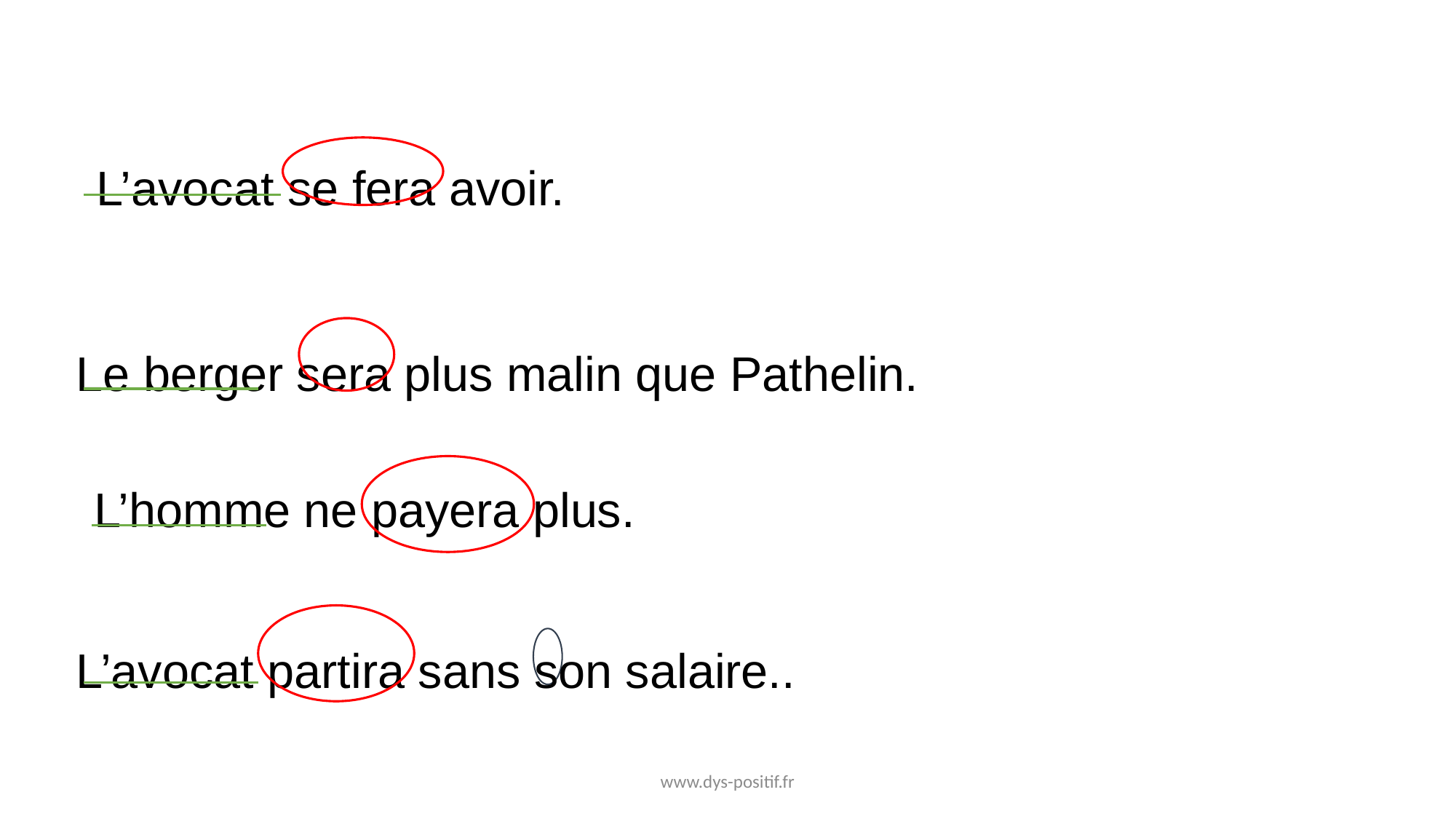

L’avocat se fera avoir.

Le berger sera plus malin que Pathelin.

L’homme ne payera plus.

L’avocat partira sans son salaire..

www.dys-positif.fr